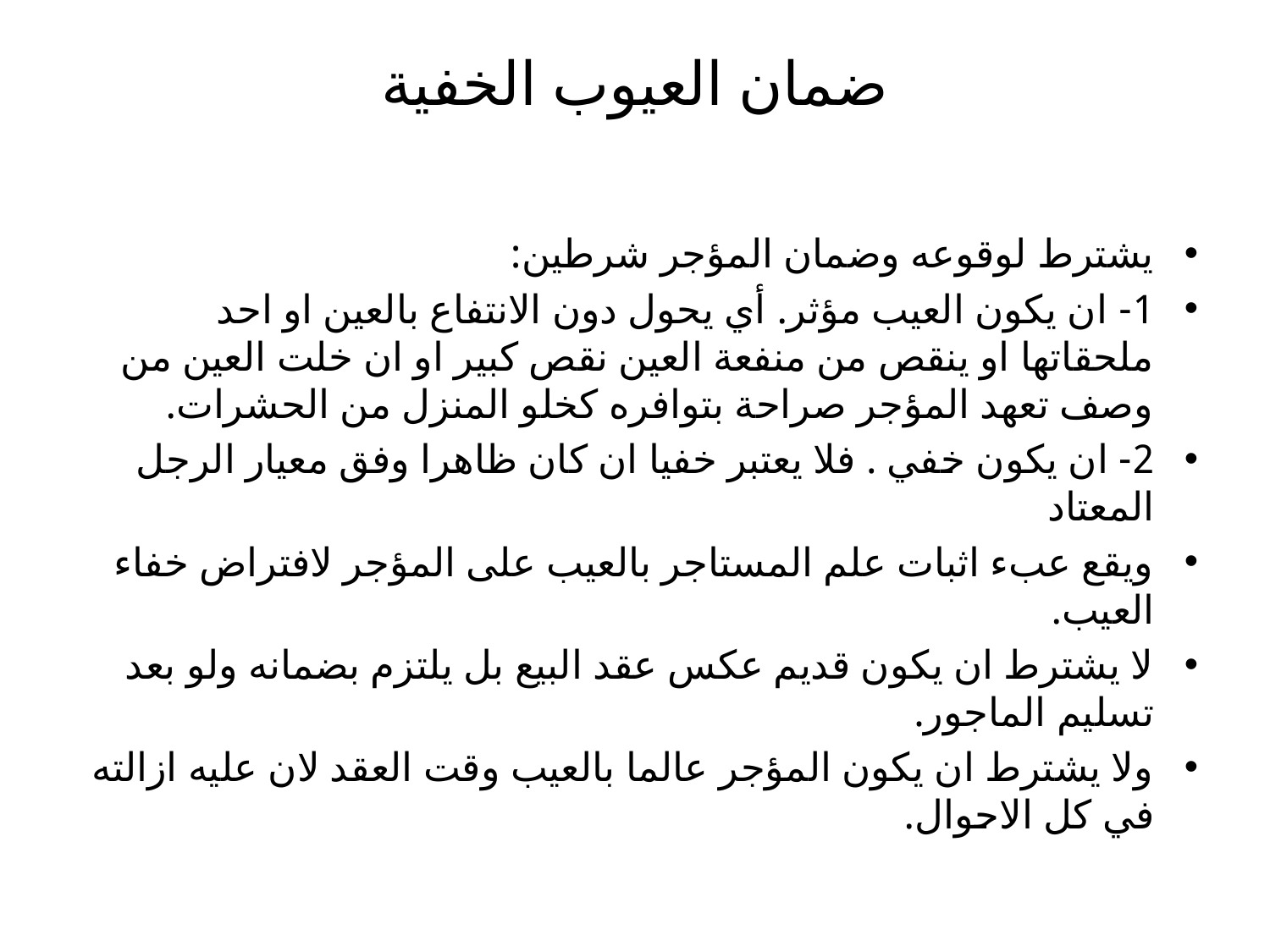

# ضمان العيوب الخفية
يشترط لوقوعه وضمان المؤجر شرطين:
1- ان يكون العيب مؤثر. أي يحول دون الانتفاع بالعين او احد ملحقاتها او ينقص من منفعة العين نقص كبير او ان خلت العين من وصف تعهد المؤجر صراحة بتوافره كخلو المنزل من الحشرات.
2- ان يكون خفي . فلا يعتبر خفيا ان كان ظاهرا وفق معيار الرجل المعتاد
ويقع عبء اثبات علم المستاجر بالعيب على المؤجر لافتراض خفاء العيب.
لا يشترط ان يكون قديم عكس عقد البيع بل يلتزم بضمانه ولو بعد تسليم الماجور.
ولا يشترط ان يكون المؤجر عالما بالعيب وقت العقد لان عليه ازالته في كل الاحوال.